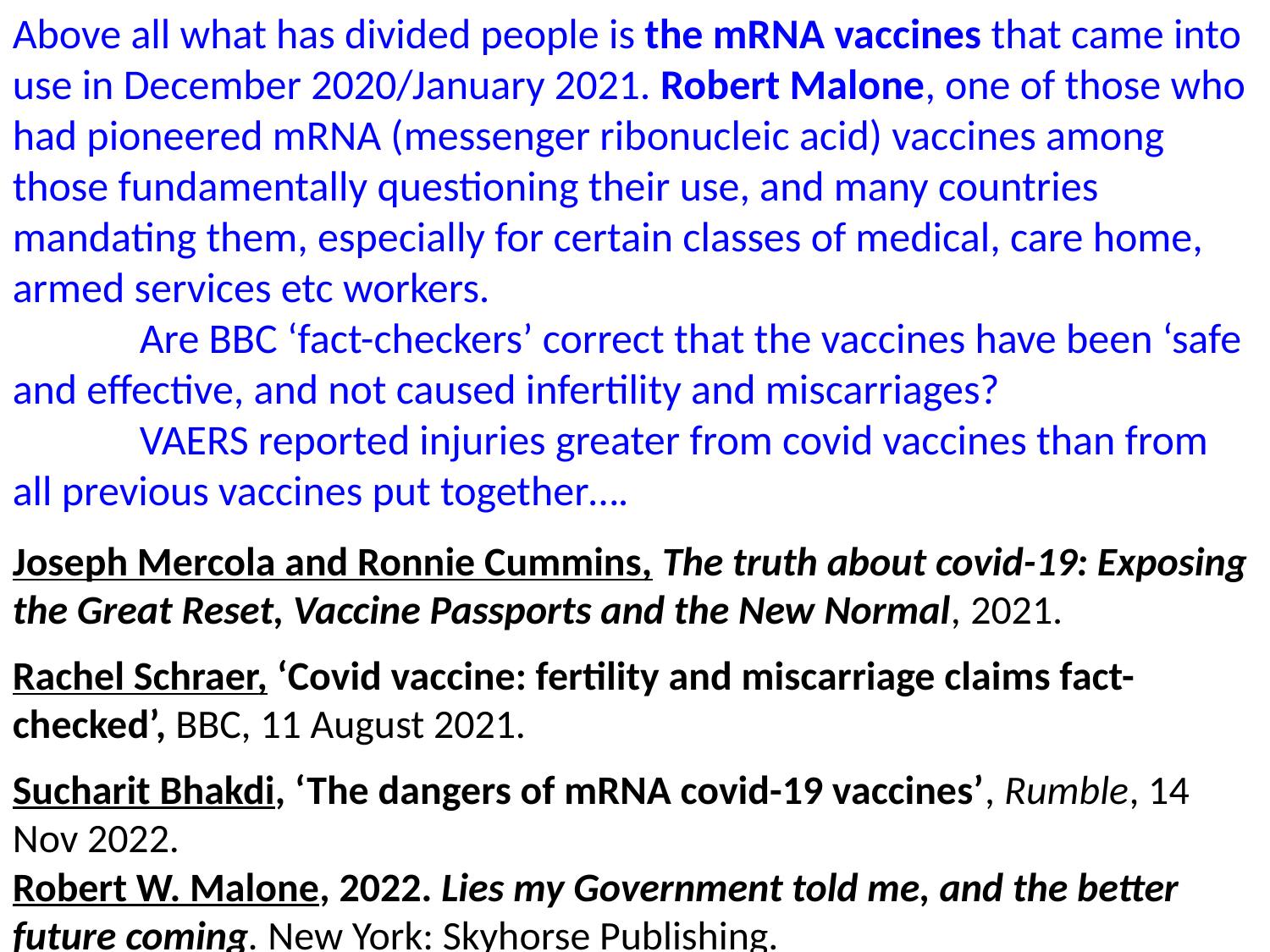

Above all what has divided people is the mRNA vaccines that came into use in December 2020/January 2021. Robert Malone, one of those who had pioneered mRNA (messenger ribonucleic acid) vaccines among those fundamentally questioning their use, and many countries mandating them, especially for certain classes of medical, care home, armed services etc workers.
	Are BBC ‘fact-checkers’ correct that the vaccines have been ‘safe and effective, and not caused infertility and miscarriages?
	VAERS reported injuries greater from covid vaccines than from all previous vaccines put together….

Joseph Mercola and Ronnie Cummins, The truth about covid-19: Exposing the Great Reset, Vaccine Passports and the New Normal, 2021.

Rachel Schraer, ‘Covid vaccine: fertility and miscarriage claims fact-checked’, BBC, 11 August 2021.

Sucharit Bhakdi, ‘The dangers of mRNA covid-19 vaccines’, Rumble, 14 Nov 2022.
Robert W. Malone, 2022. Lies my Government told me, and the better future coming. New York: Skyhorse Publishing.